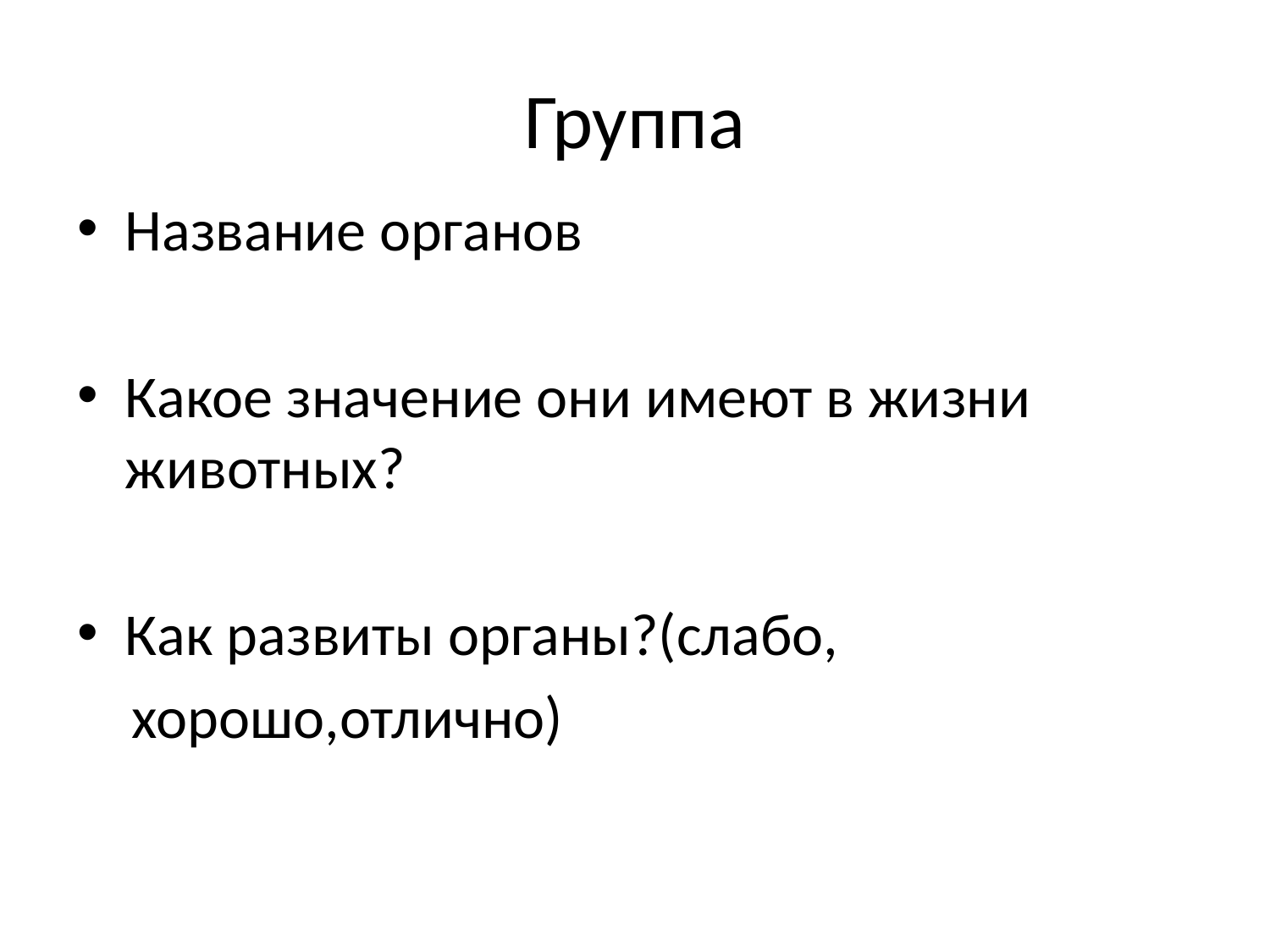

# Группа

Название органов

Какое значение они имеют в жизни животных?

Как развиты органы?(слабо,
    хорошо,отлично)